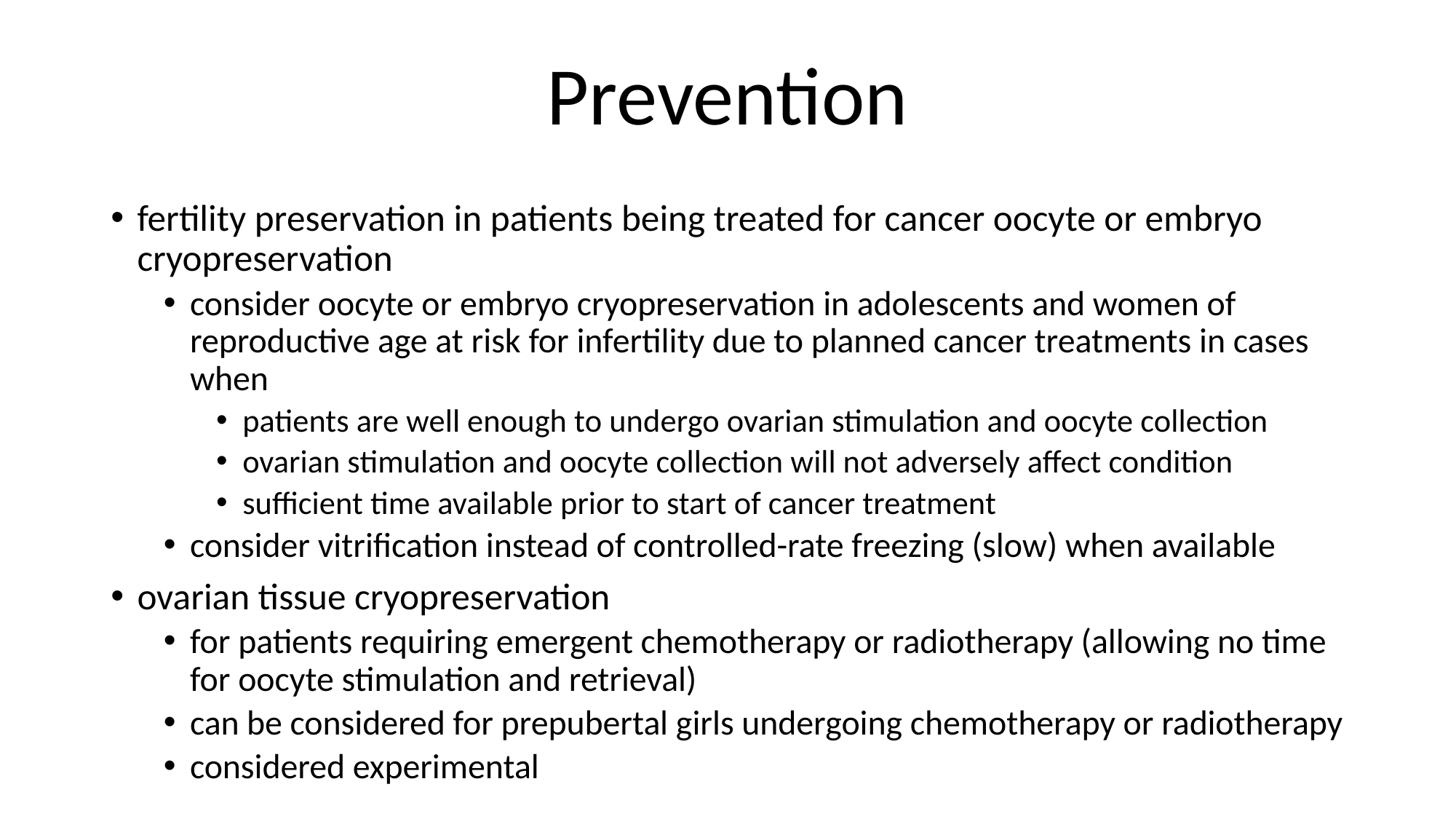

# Prevention
fertility preservation in patients being treated for cancer oocyte or embryo cryopreservation
consider oocyte or embryo cryopreservation in adolescents and women of reproductive age at risk for infertility due to planned cancer treatments in cases when
patients are well enough to undergo ovarian stimulation and oocyte collection
ovarian stimulation and oocyte collection will not adversely affect condition
sufficient time available prior to start of cancer treatment
consider vitrification instead of controlled-rate freezing (slow) when available
ovarian tissue cryopreservation
for patients requiring emergent chemotherapy or radiotherapy (allowing no time for oocyte stimulation and retrieval)
can be considered for prepubertal girls undergoing chemotherapy or radiotherapy
considered experimental